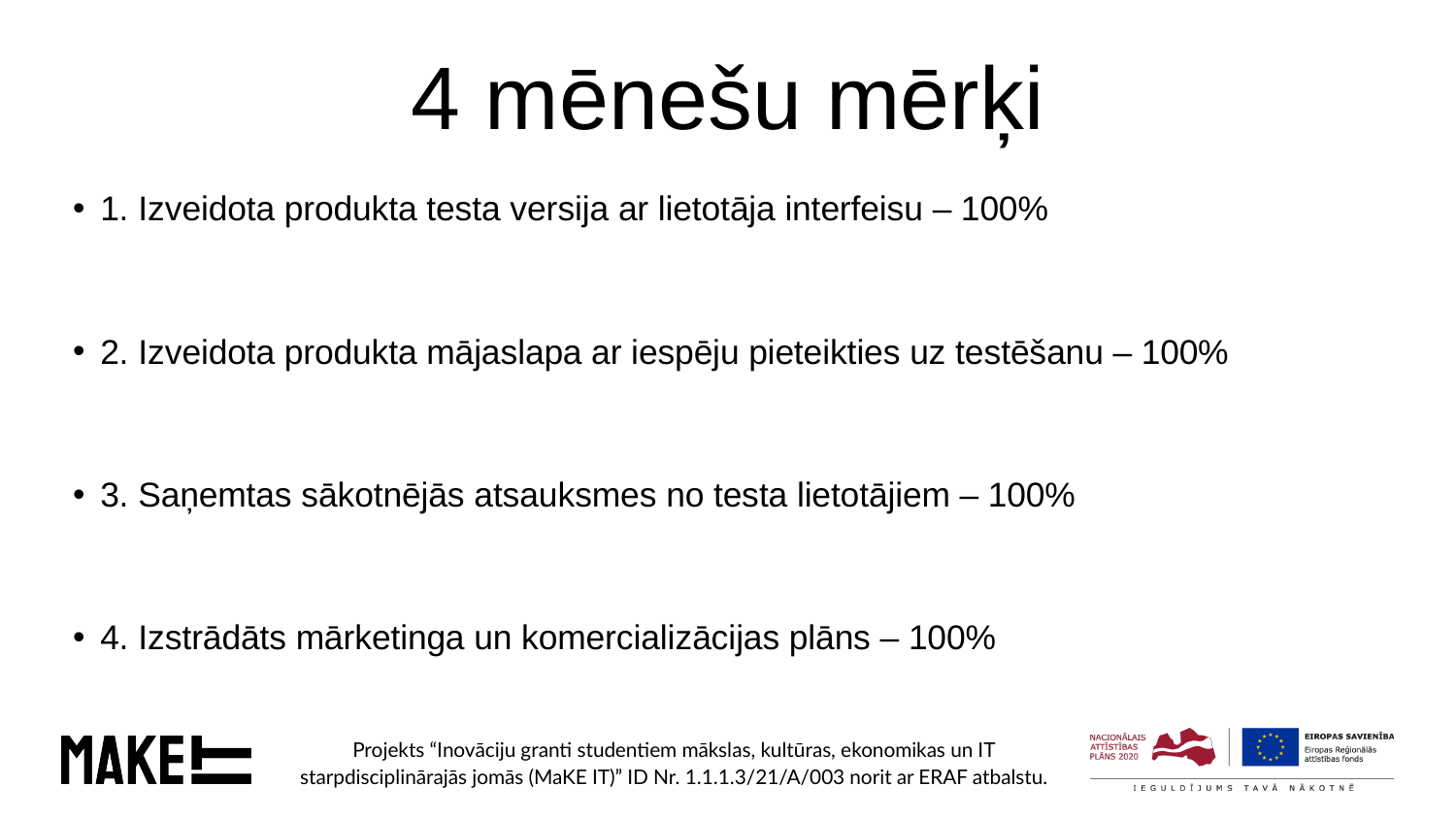

# 4 mēnešu mērķi
Par projektu īsumā
1. Izveidota produkta testa versija ar lietotāja interfeisu – 100%

2. Izveidota produkta mājaslapa ar iespēju pieteikties uz testēšanu – 100%

3. Saņemtas sākotnējās atsauksmes no testa lietotājiem – 100%

4. Izstrādāts mārketinga un komercializācijas plāns – 100%